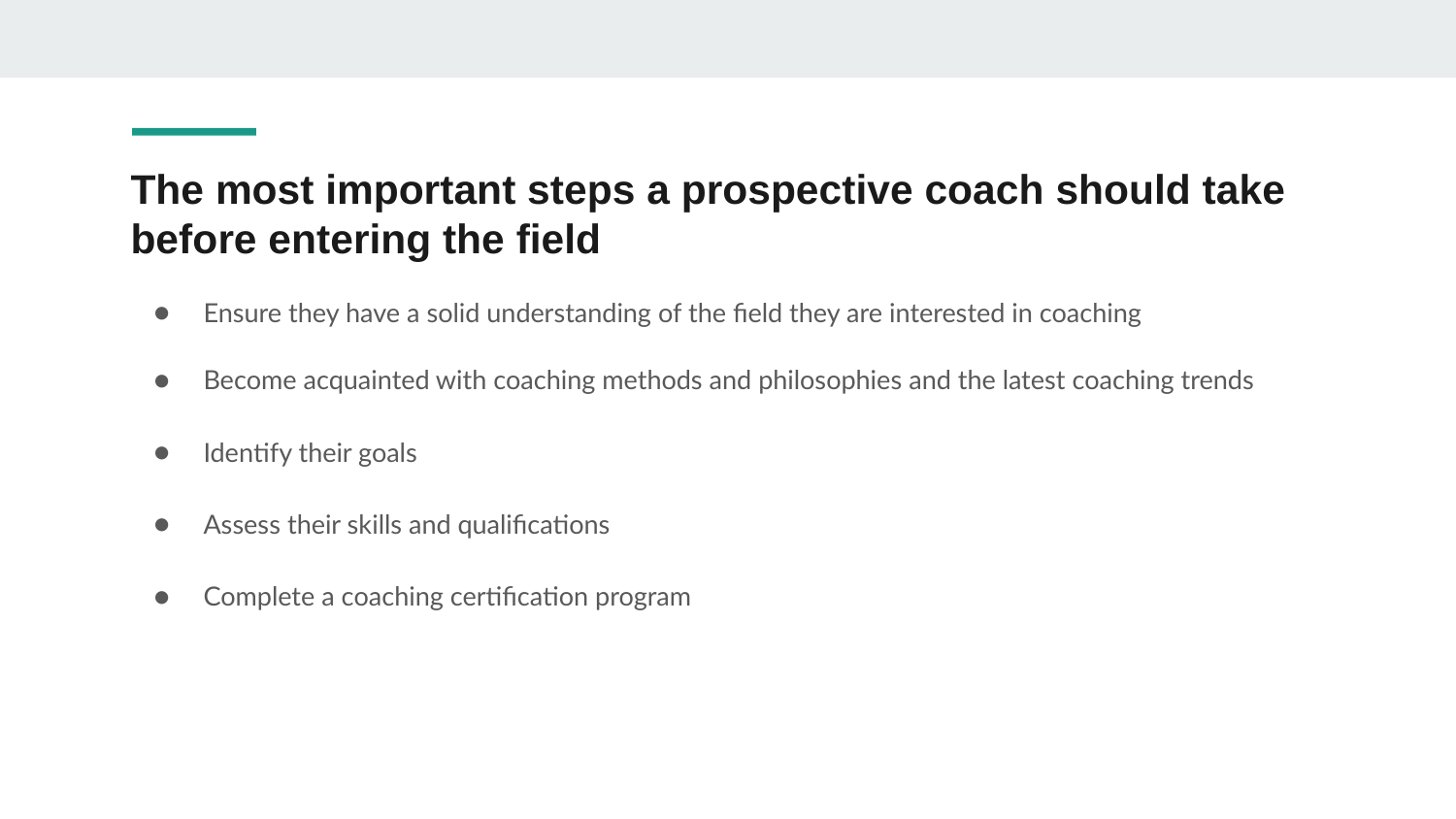

# The most important steps a prospective coach should take before entering the field
Ensure they have a solid understanding of the field they are interested in coaching
Become acquainted with coaching methods and philosophies and the latest coaching trends
Identify their goals
Assess their skills and qualifications
Complete a coaching certification program